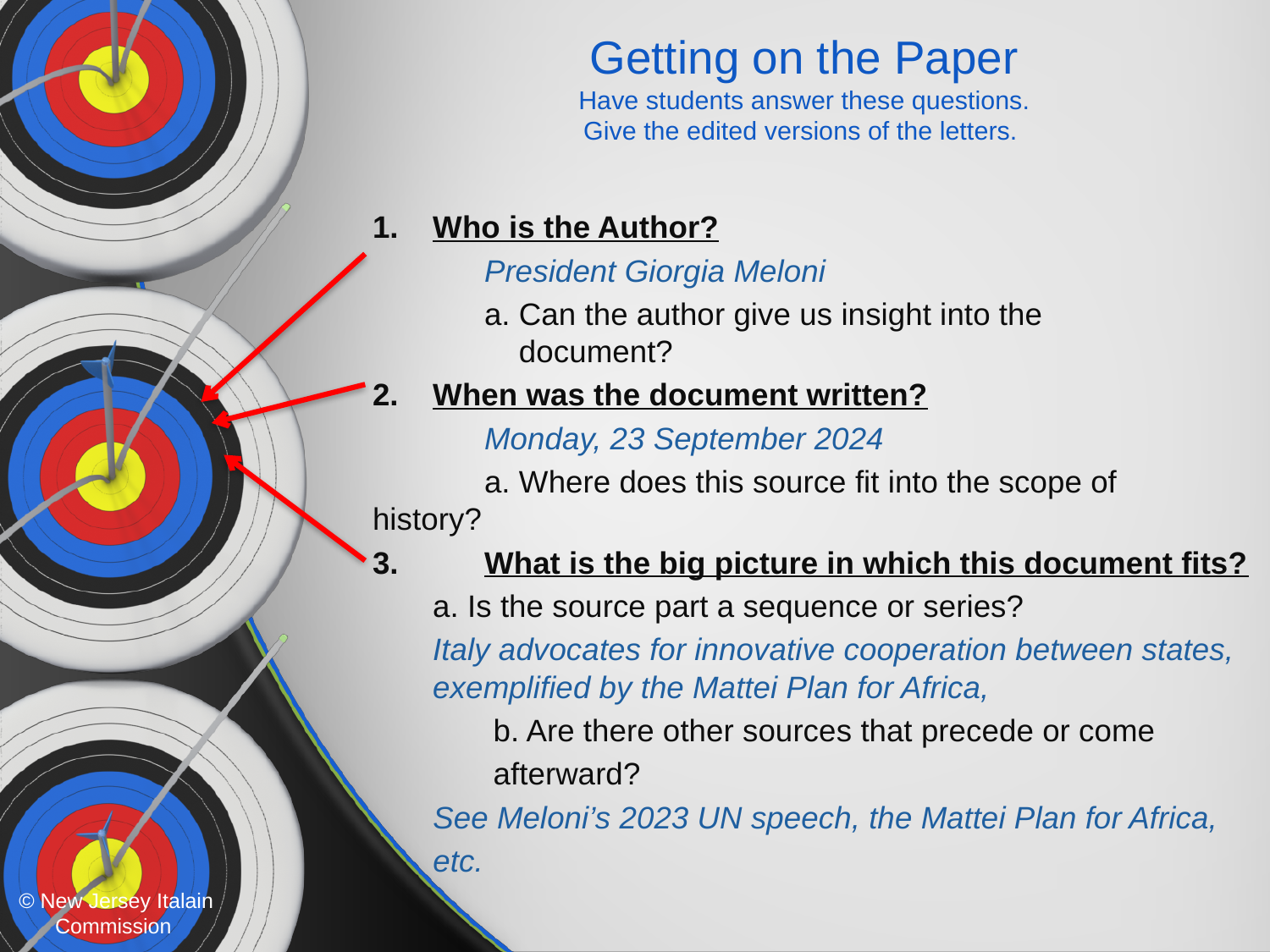

# Getting on the Paper Have students answer these questions. Give the edited versions of the letters.
Who is the Author?
	President Giorgia Meloni
	a. Can the author give us insight into the 	  	    document?
When was the document written?
	Monday, 23 September 2024
	a. Where does this source fit into the scope of 	     history?
3. 	What is the big picture in which this document fits?
	a. Is the source part a sequence or series?
Italy advocates for innovative cooperation between states, exemplified by the Mattei Plan for Africa,
	b. Are there other sources that precede or come
			afterward?
See Meloni’s 2023 UN speech, the Mattei Plan for Africa,
etc.

© New Jersey Italain Commission